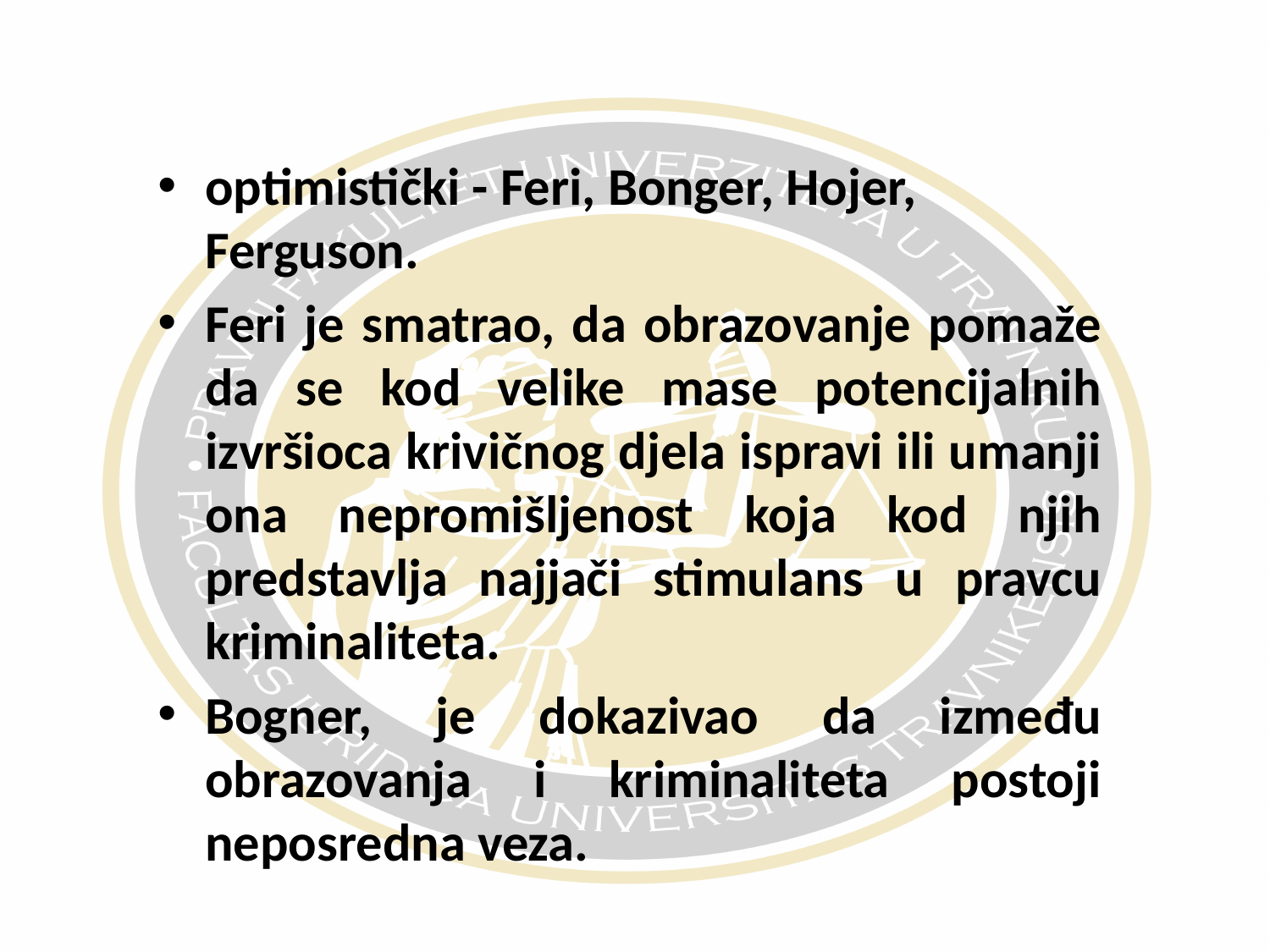

#
optimistički - Feri, Bonger, Hojer, Ferguson.
Feri je smatrao, da obrazovanje pomaže da se kod velike mase potencijalnih izvršioca krivičnog djela ispravi ili umanji ona nepromišljenost koja kod njih predstavlja najjači stimulans u pravcu kriminaliteta.
Bogner, je dokazivao da između obrazovanja i kriminaliteta postoji neposredna veza.